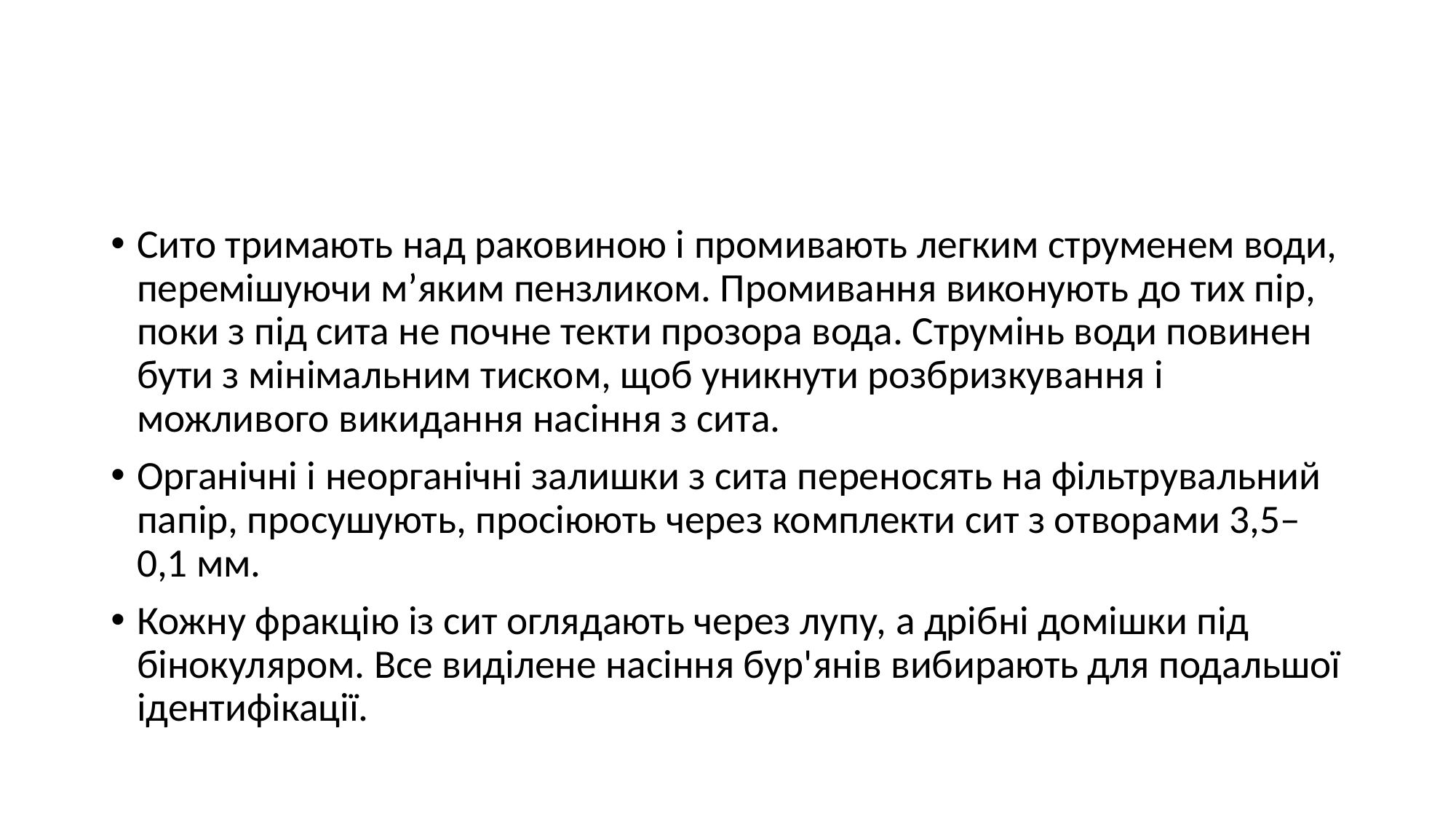

#
Сито тримають над раковиною і промивають легким струменем води, перемішуючи м’яким пензликом. Промивання виконують до тих пір, поки з під сита не почне текти прозора вода. Струмінь води повинен бути з мінімальним тиском, щоб уникнути розбризкування і можливого викидання насіння з сита.
Органічні і неорганічні залишки з сита переносять на фільтрувальний папір, просушують, просіюють через комплекти сит з отворами 3,5–0,1 мм.
Кожну фракцію із сит оглядають через лупу, а дрібні домішки під бінокуляром. Все виділене насіння бур'янів вибирають для подальшої ідентифікації.